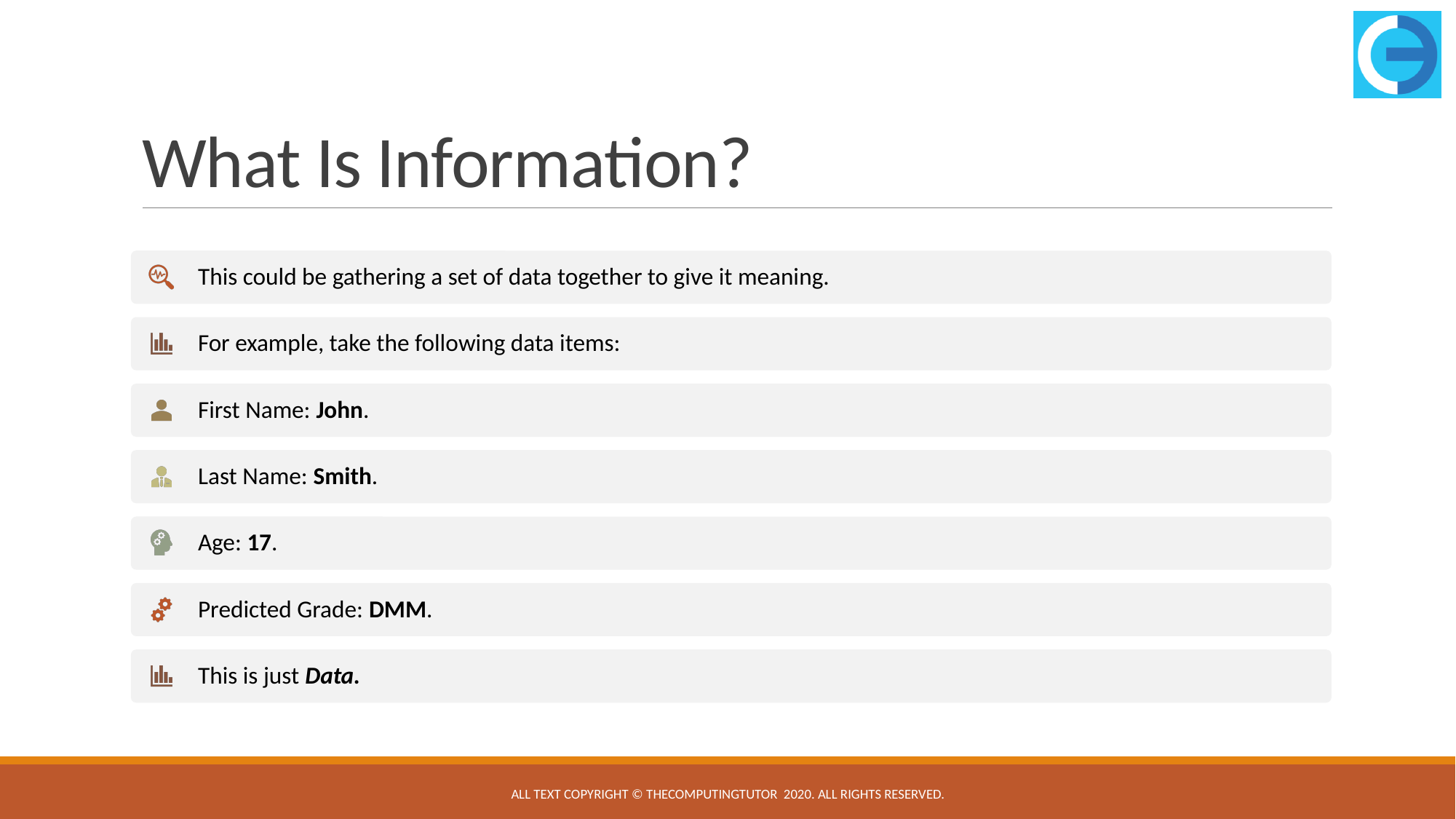

# What Is Information?
This could be gathering a set of data together to give it meaning.
For example, take the following data items:
First Name: John.
Last Name: Smith.
Age: 17.
Predicted Grade: DMM.
This is just Data.
All text copyright © TheComputingTutor  2020. All rights Reserved.